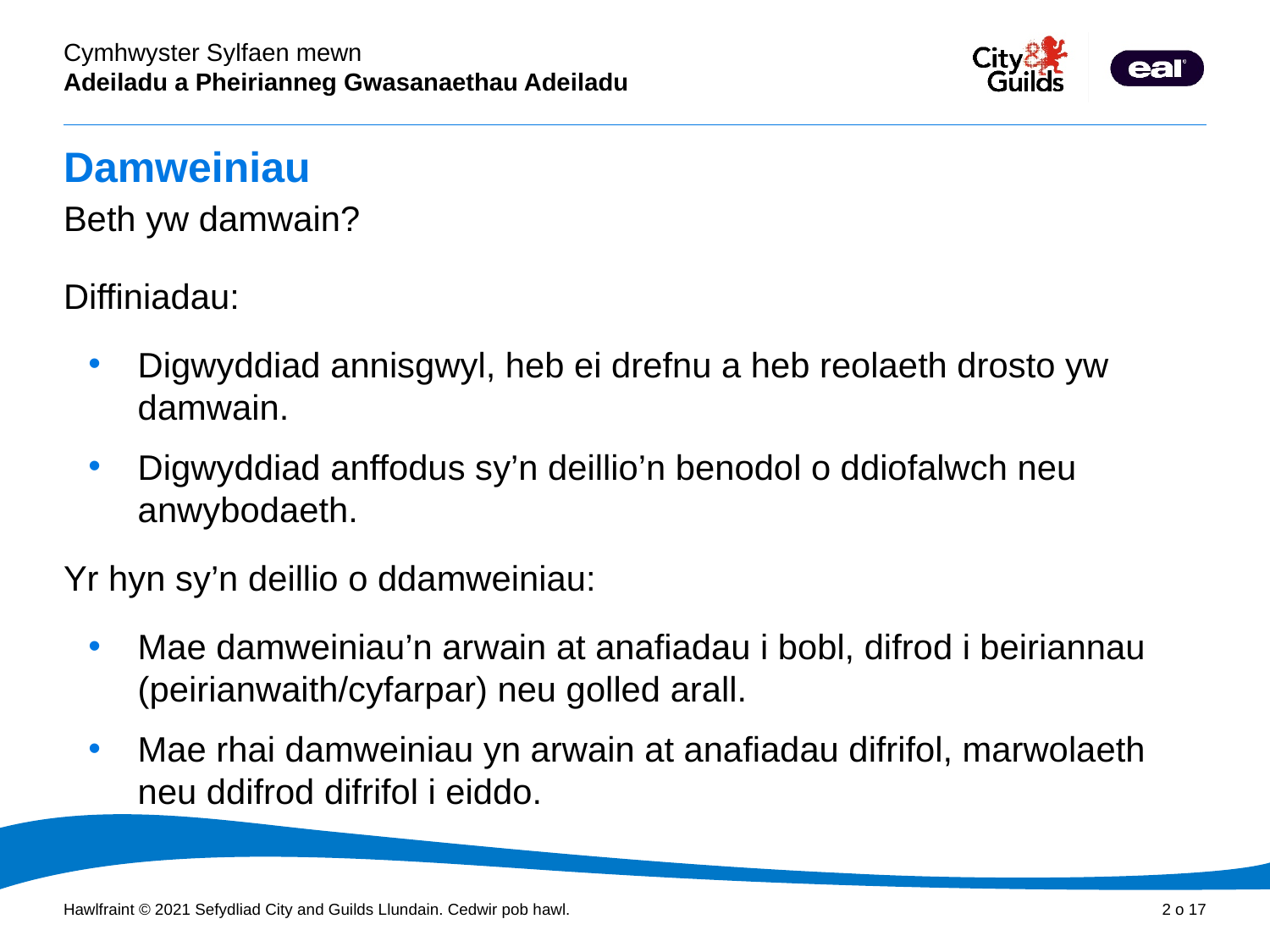

# Damweiniau
Beth yw damwain?
Diffiniadau:
Digwyddiad annisgwyl, heb ei drefnu a heb reolaeth drosto yw damwain.
Digwyddiad anffodus sy’n deillio’n benodol o ddiofalwch neu anwybodaeth.
Yr hyn sy’n deillio o ddamweiniau:
Mae damweiniau’n arwain at anafiadau i bobl, difrod i beiriannau (peirianwaith/cyfarpar) neu golled arall.
Mae rhai damweiniau yn arwain at anafiadau difrifol, marwolaeth neu ddifrod difrifol i eiddo.